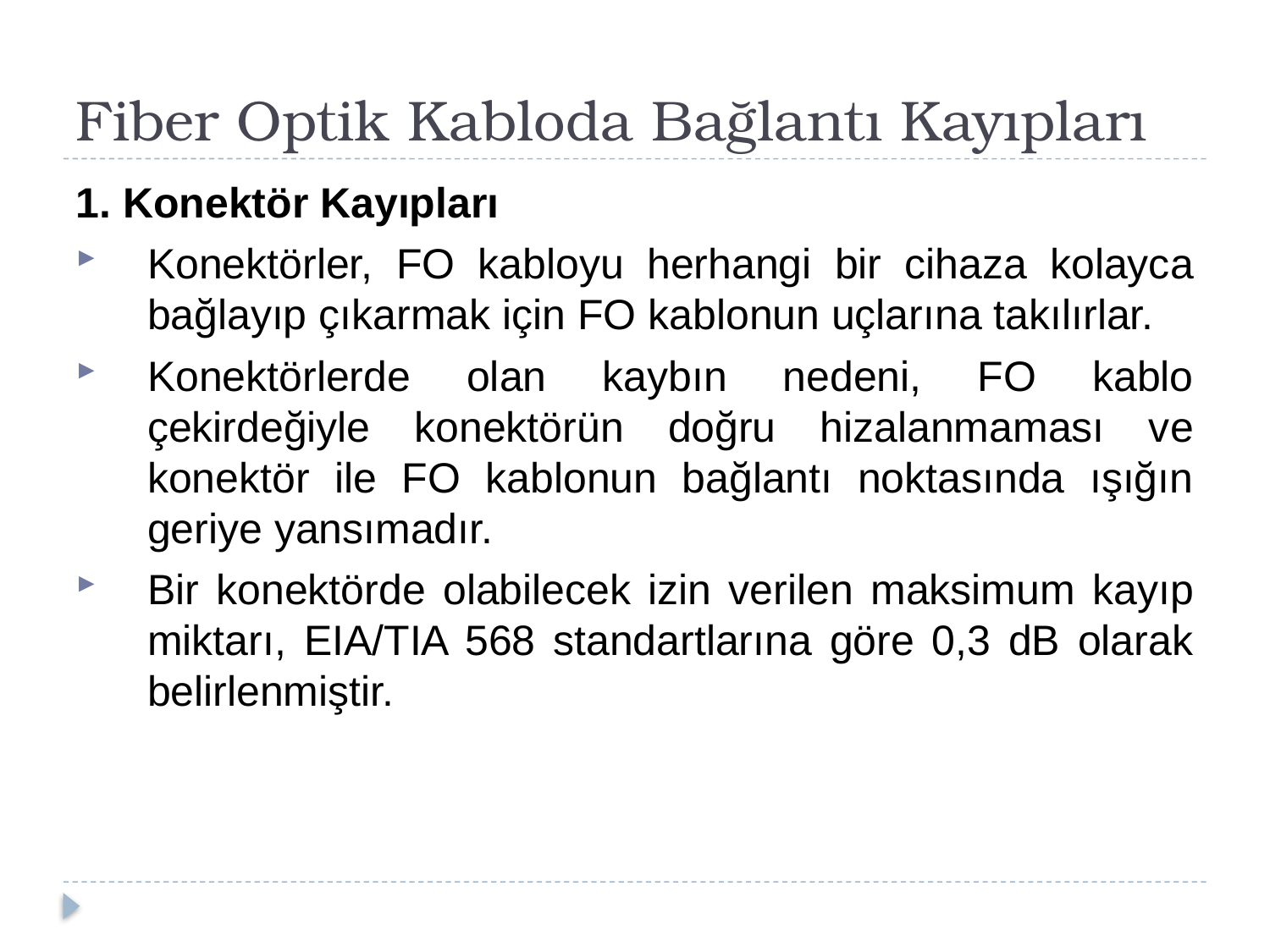

# Fiber Optik Kabloda Bağlantı Kayıpları
1. Konektör Kayıpları
Konektörler, FO kabloyu herhangi bir cihaza kolayca bağlayıp çıkarmak için FO kablonun uçlarına takılırlar.
Konektörlerde olan kaybın nedeni, FO kablo çekirdeğiyle konektörün doğru hizalanmaması ve konektör ile FO kablonun bağlantı noktasında ışığın geriye yansımadır.
Bir konektörde olabilecek izin verilen maksimum kayıp miktarı, EIA/TIA 568 standartlarına göre 0,3 dB olarak belirlenmiştir.